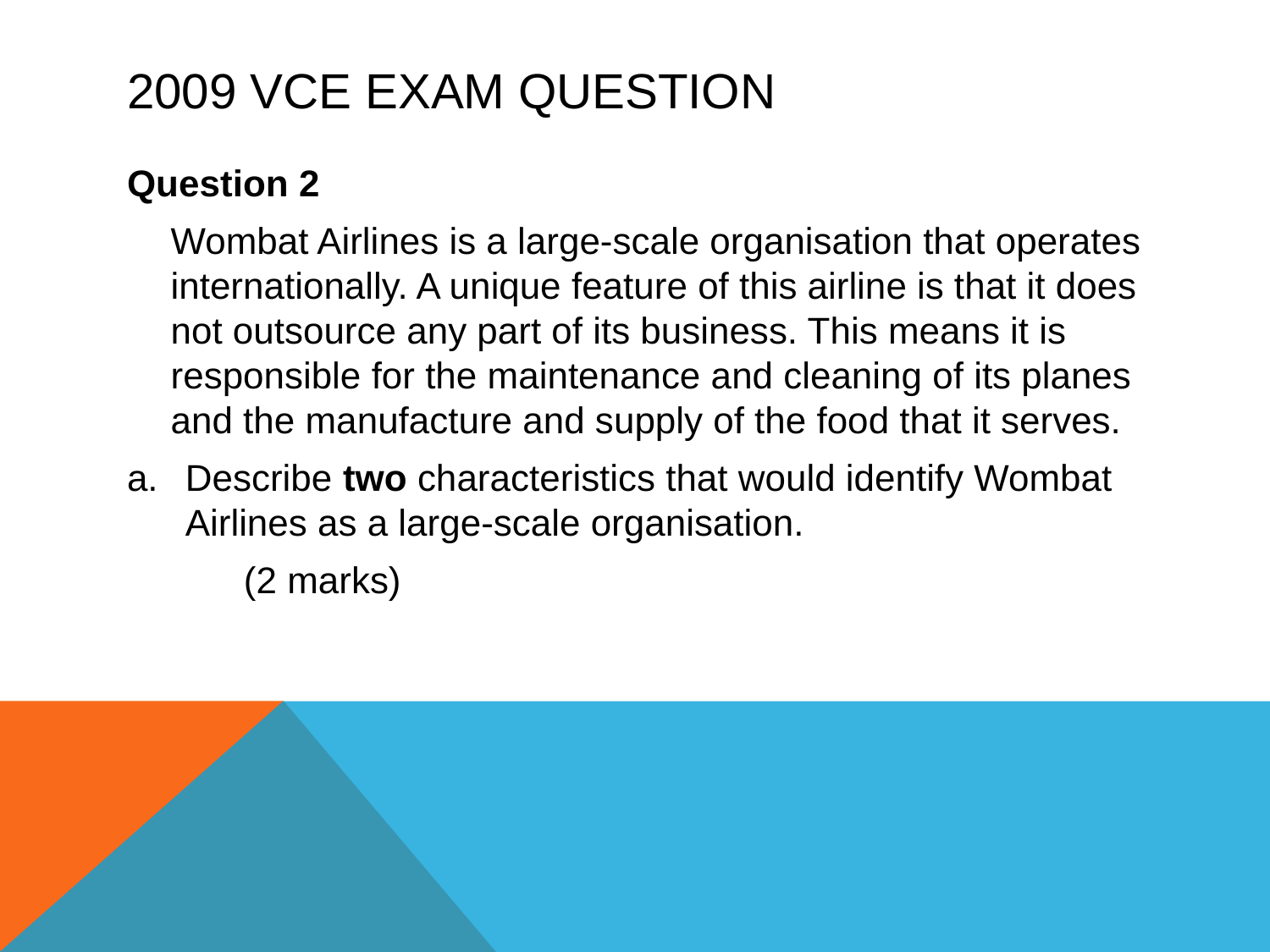

# 2009 VCE exam Question
Question 2
Wombat Airlines is a large-scale organisation that operates internationally. A unique feature of this airline is that it does not outsource any part of its business. This means it is responsible for the maintenance and cleaning of its planes and the manufacture and supply of the food that it serves.
Describe two characteristics that would identify Wombat Airlines as a large-scale organisation.
						(2 marks)